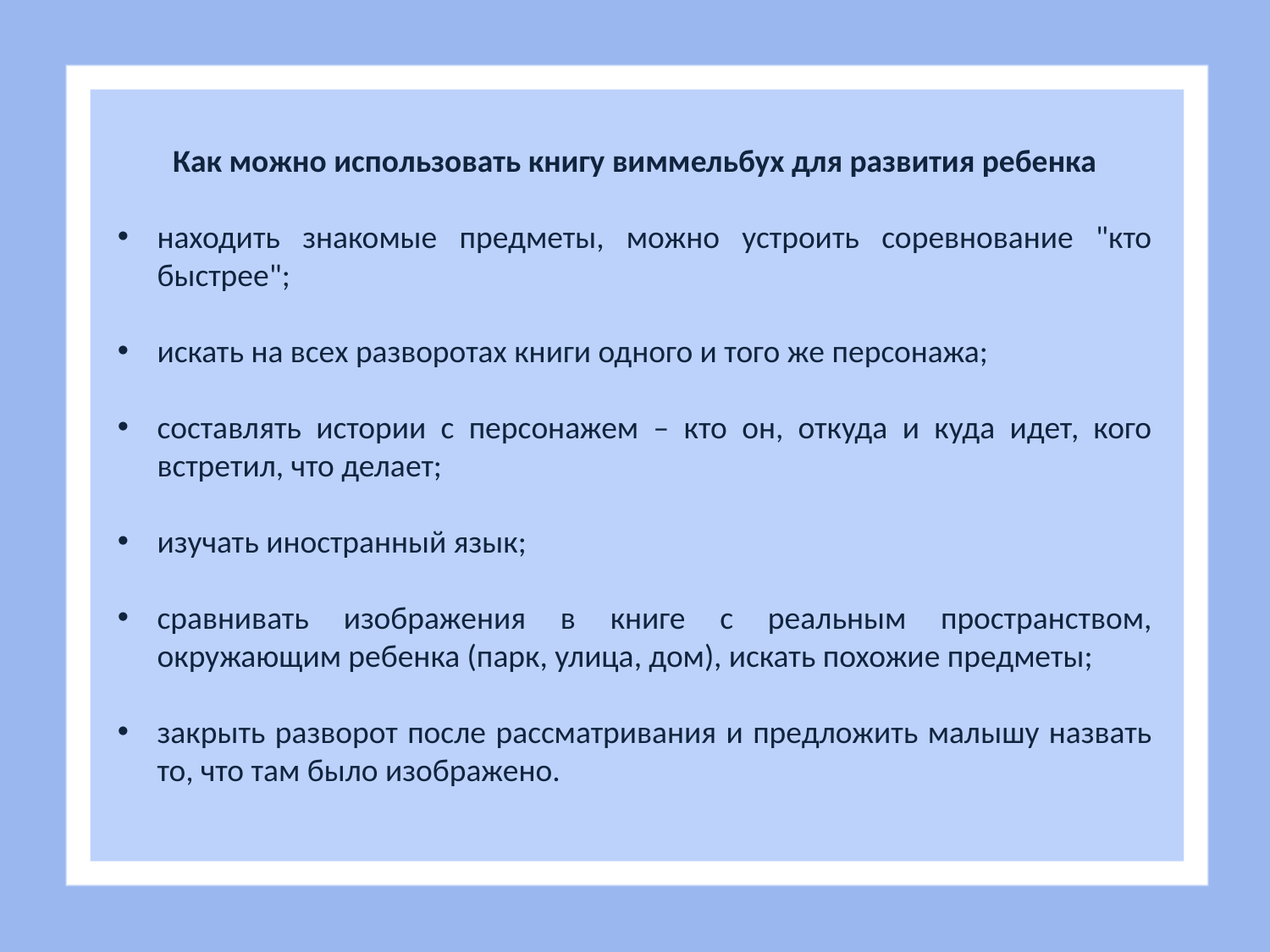

Как можно использовать книгу виммельбух для развития ребенка

находить знакомые предметы, можно устроить соревнование "кто быстрее";

искать на всех разворотах книги одного и того же персонажа;

составлять истории с персонажем – кто он, откуда и куда идет, кого встретил, что делает;

изучать иностранный язык;

сравнивать изображения в книге с реальным пространством, окружающим ребенка (парк, улица, дом), искать похожие предметы;

закрыть разворот после рассматривания и предложить малышу назвать то, что там было изображено.